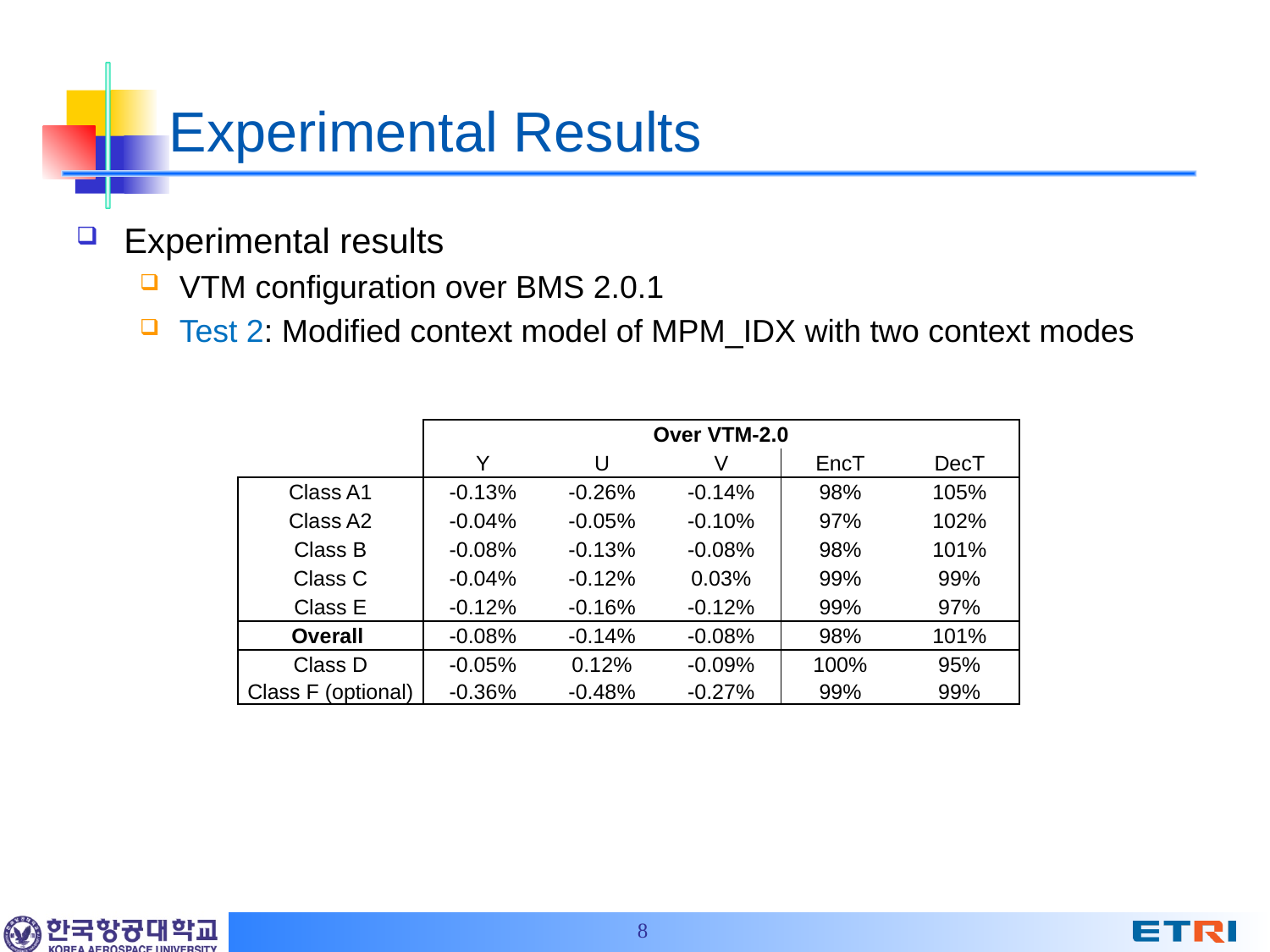

# Experimental Results
Experimental results
VTM configuration over BMS 2.0.1
Test 2: Modified context model of MPM_IDX with two context modes

|  | Over VTM-2.0 |  |  |  |  |
| --- | --- | --- | --- | --- | --- |
|  | Y | U | V | EncT | DecT |
| Class A1 | -0.13% | -0.26% | -0.14% | 98% | 105% |
| Class A2 | -0.04% | -0.05% | -0.10% | 97% | 102% |
| Class B | -0.08% | -0.13% | -0.08% | 98% | 101% |
| Class C | -0.04% | -0.12% | 0.03% | 99% | 99% |
| Class E | -0.12% | -0.16% | -0.12% | 99% | 97% |
| Overall | -0.08% | -0.14% | -0.08% | 98% | 101% |
| Class D | -0.05% | 0.12% | -0.09% | 100% | 95% |
| Class F (optional) | -0.36% | -0.48% | -0.27% | 99% | 99% |